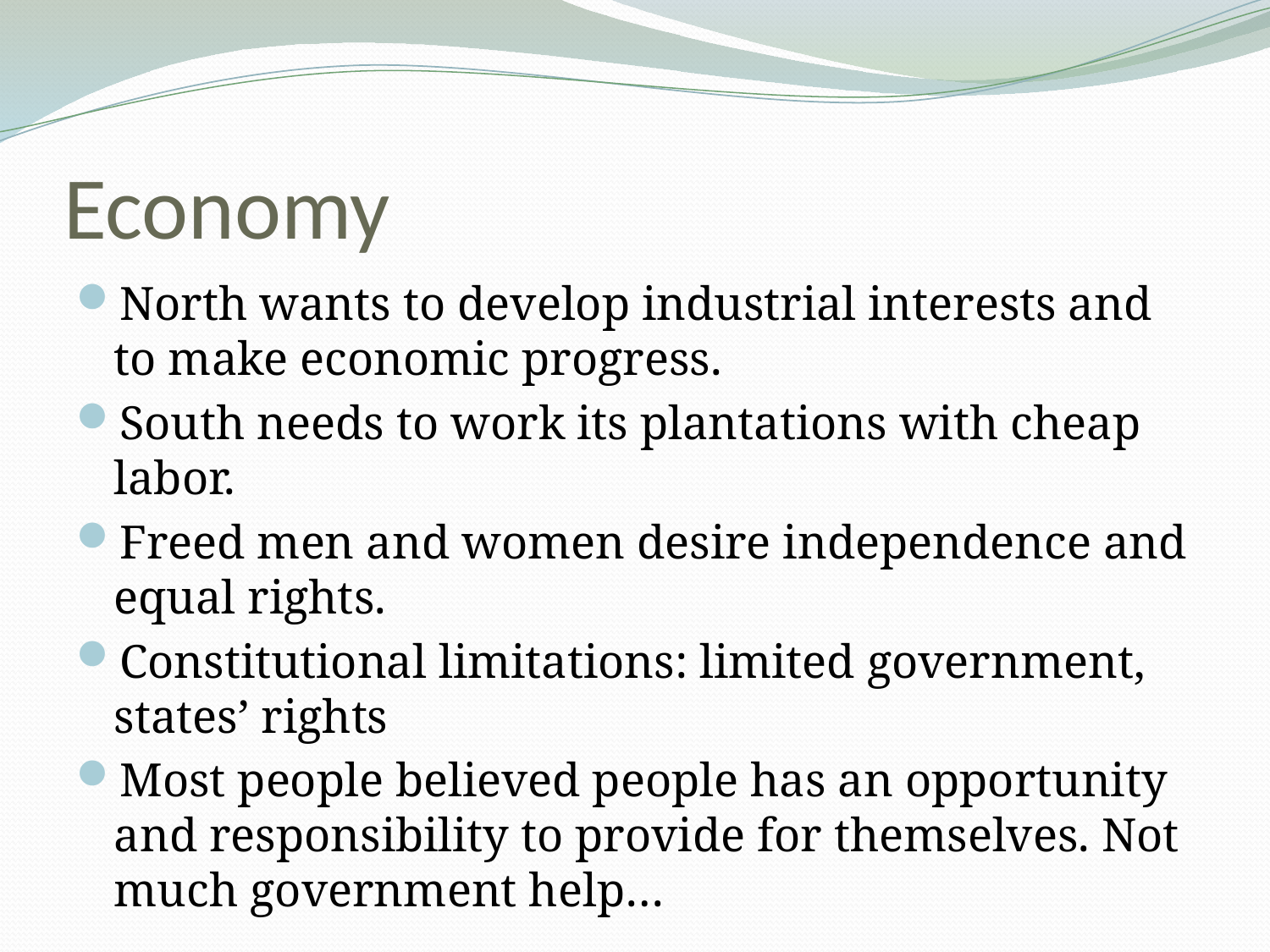

# Economy
North wants to develop industrial interests and to make economic progress.
South needs to work its plantations with cheap labor.
Freed men and women desire independence and equal rights.
Constitutional limitations: limited government, states’ rights
Most people believed people has an opportunity and responsibility to provide for themselves. Not much government help…